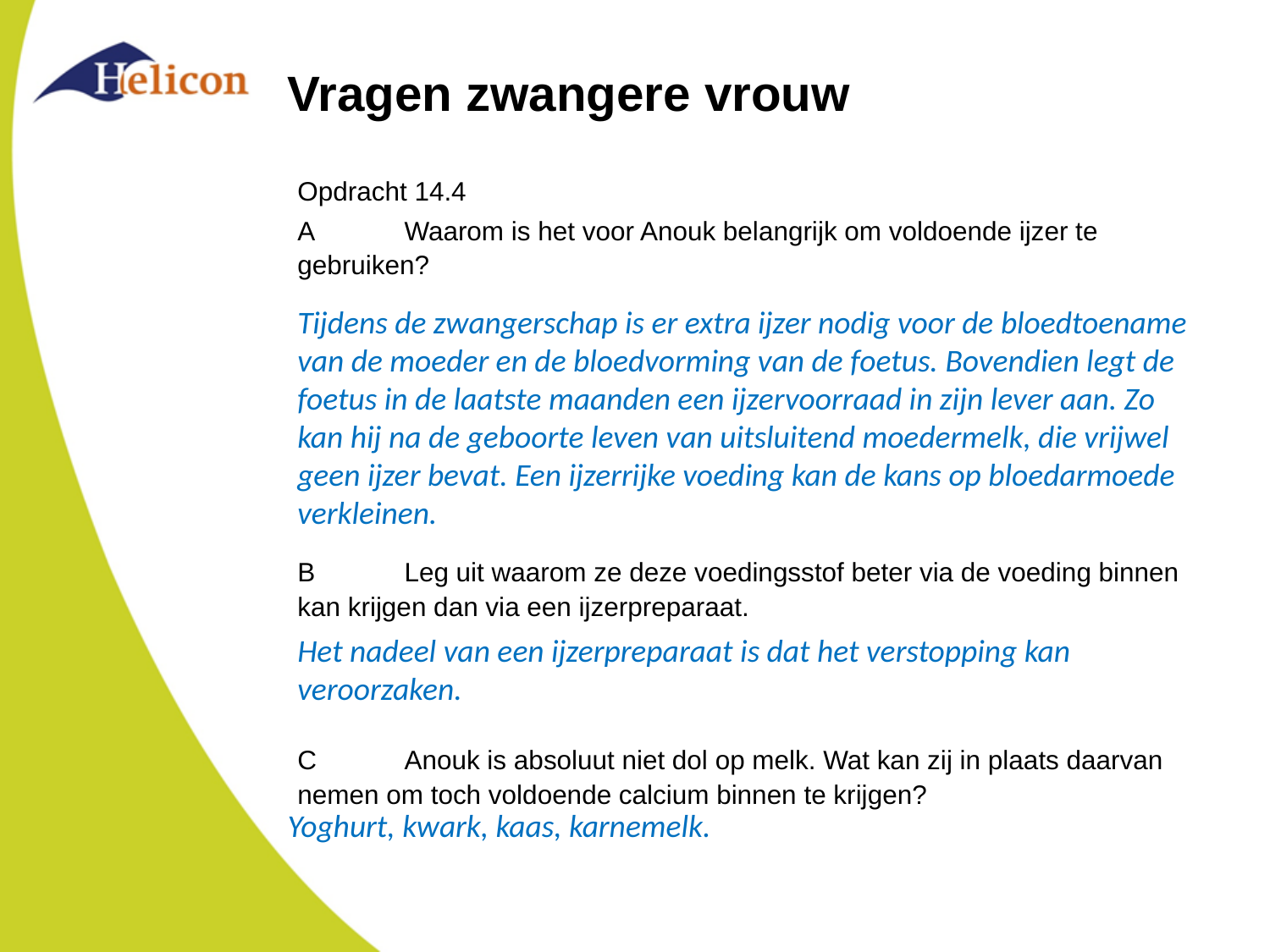

# Vragen zwangere vrouw
Opdracht 14.4
A	Waarom is het voor Anouk belangrijk om voldoende ijzer te gebruiken?

B	Leg uit waarom ze deze voedingsstof beter via de voeding binnen kan krijgen dan via een ijzerpreparaat.
C	Anouk is absoluut niet dol op melk. Wat kan zij in plaats daarvan nemen om toch voldoende calcium binnen te krijgen?

Tijdens de zwangerschap is er extra ijzer nodig voor de bloedtoename van de moeder en de bloedvorming van de foetus. Bovendien legt de foetus in de laatste maanden een ijzervoorraad in zijn lever aan. Zo kan hij na de geboorte leven van uitsluitend moedermelk, die vrijwel geen ijzer bevat. Een ijzerrijke voeding kan de kans op bloedarmoede verkleinen.
Het nadeel van een ijzerpreparaat is dat het verstopping kan veroorzaken.
Yoghurt, kwark, kaas, karnemelk.